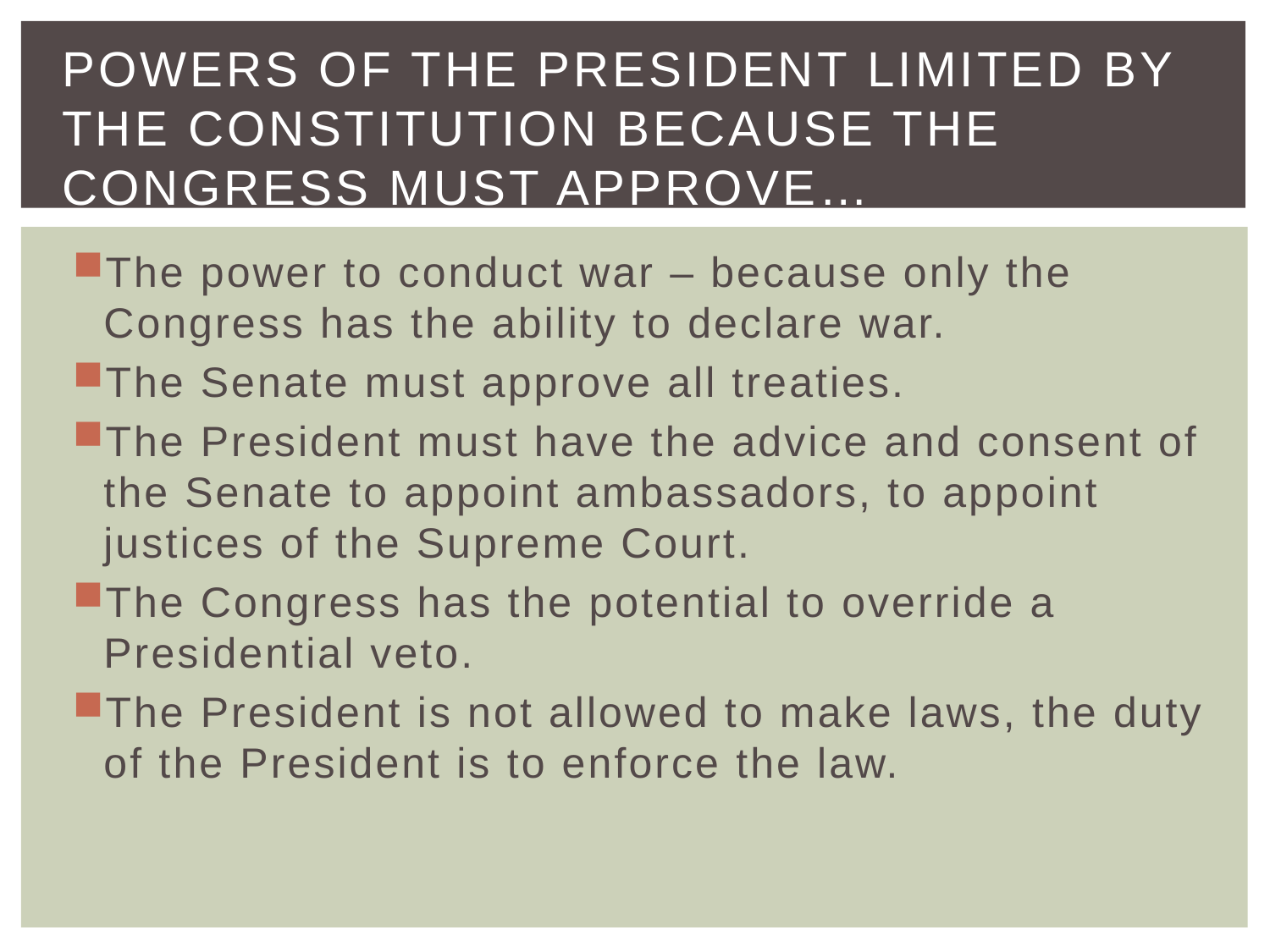

# Powers of the President limited by the Constitution because the Congress must approve…
The power to conduct war – because only the Congress has the ability to declare war.
The Senate must approve all treaties.
The President must have the advice and consent of the Senate to appoint ambassadors, to appoint justices of the Supreme Court.
The Congress has the potential to override a Presidential veto.
The President is not allowed to make laws, the duty of the President is to enforce the law.